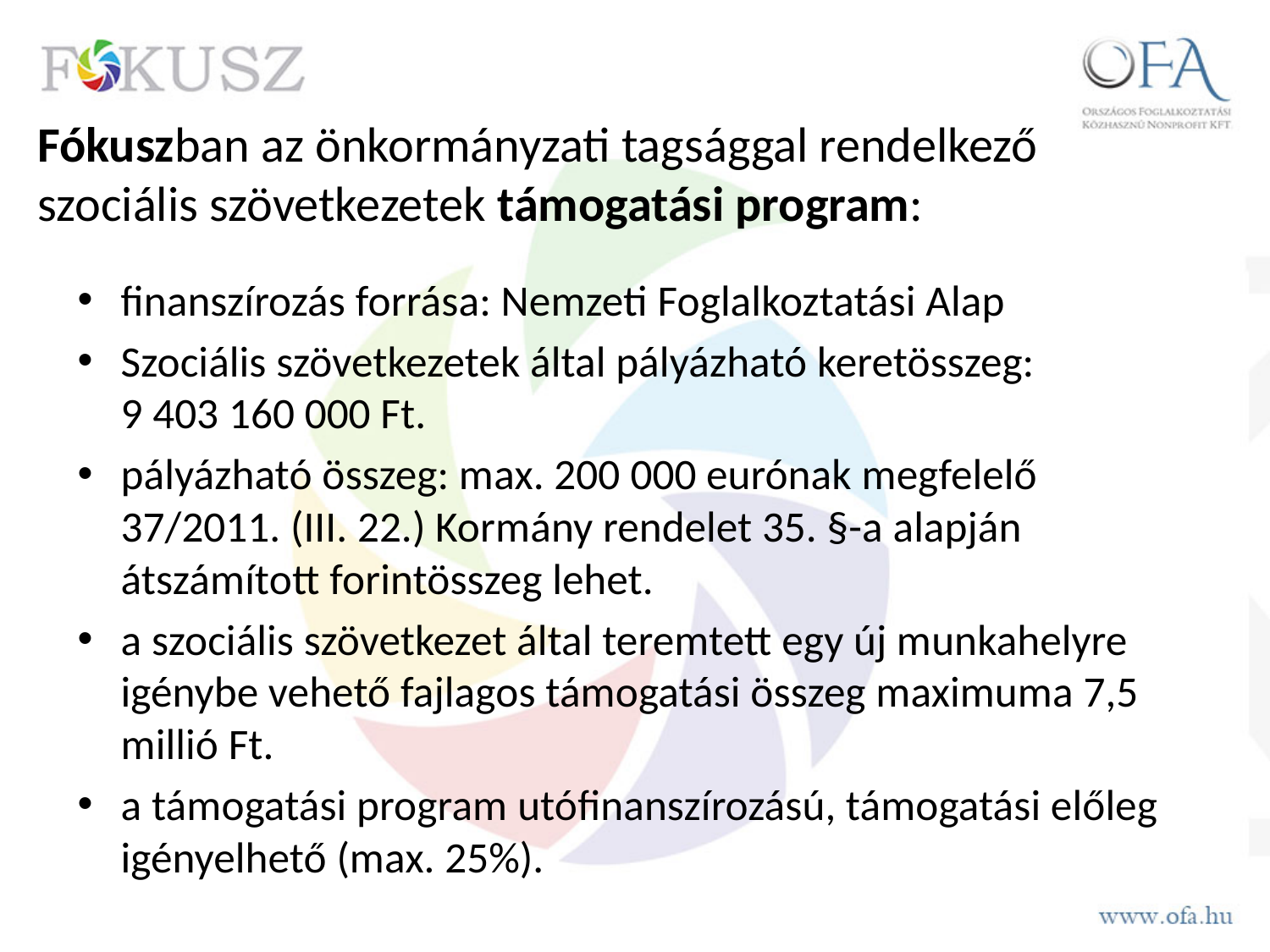

# Fókuszban az önkormányzati tagsággal rendelkező szociális szövetkezetek támogatási program:
finanszírozás forrása: Nemzeti Foglalkoztatási Alap
Szociális szövetkezetek által pályázható keretösszeg: 9 403 160 000 Ft.
pályázható összeg: max. 200 000 eurónak megfelelő 37/2011. (III. 22.) Kormány rendelet 35. §-a alapján átszámított forintösszeg lehet.
a szociális szövetkezet által teremtett egy új munkahelyre igénybe vehető fajlagos támogatási összeg maximuma 7,5 millió Ft.
a támogatási program utófinanszírozású, támogatási előleg igényelhető (max. 25%).